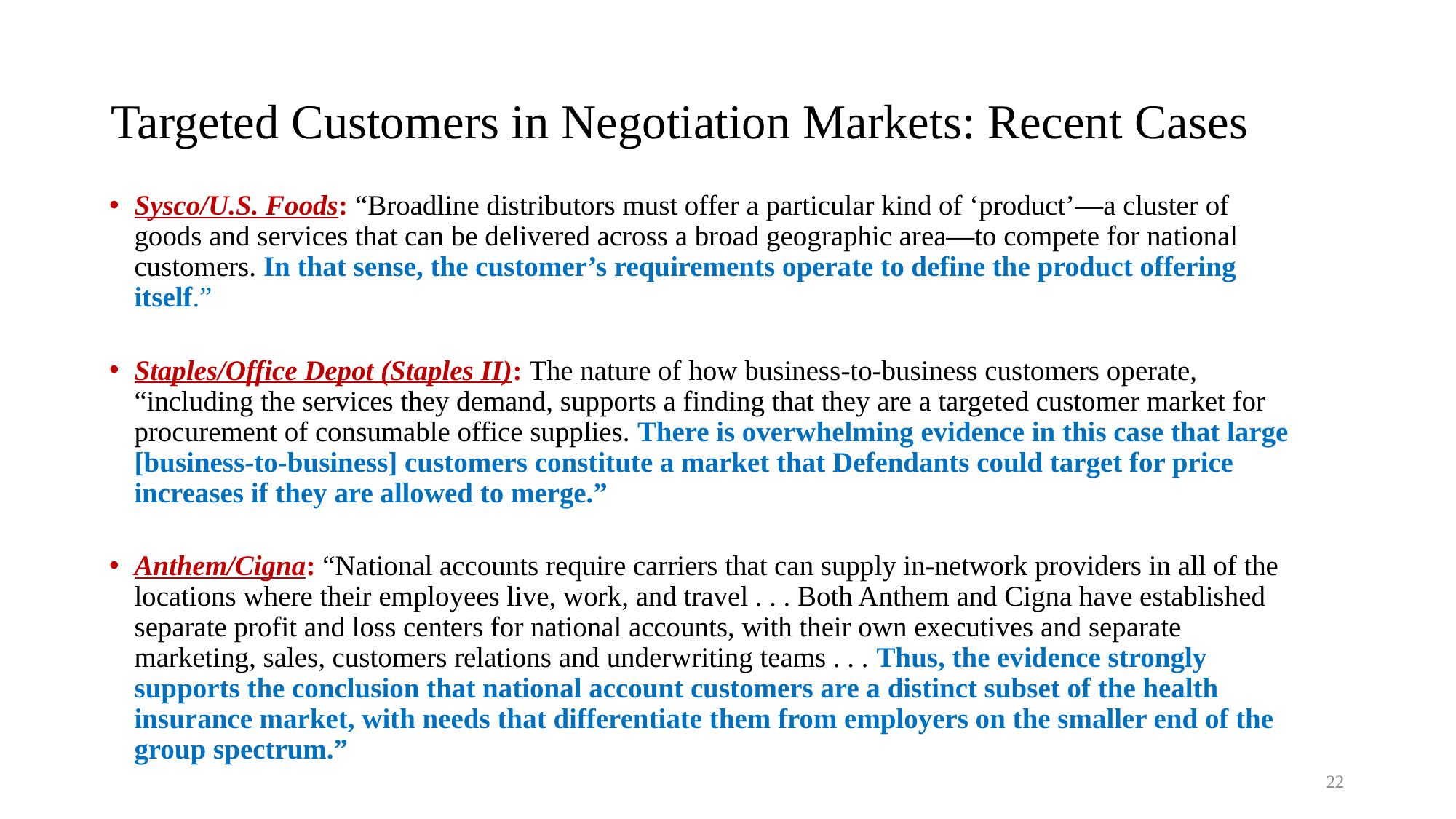

# Targeted Customers in Negotiation Markets: Recent Cases
Sysco/U.S. Foods: “Broadline distributors must offer a particular kind of ‘product’—a cluster of goods and services that can be delivered across a broad geographic area—to compete for national customers. In that sense, the customer’s requirements operate to define the product offering itself.”

Staples/Office Depot (Staples II): The nature of how business-to-business customers operate, “including the services they demand, supports a finding that they are a targeted customer market for procurement of consumable office supplies. There is overwhelming evidence in this case that large [business-to-business] customers constitute a market that Defendants could target for price increases if they are allowed to merge.”

Anthem/Cigna: “National accounts require carriers that can supply in-network providers in all of the locations where their employees live, work, and travel . . . Both Anthem and Cigna have established separate profit and loss centers for national accounts, with their own executives and separate marketing, sales, customers relations and underwriting teams . . . Thus, the evidence strongly supports the conclusion that national account customers are a distinct subset of the health insurance market, with needs that differentiate them from employers on the smaller end of the group spectrum.”

22